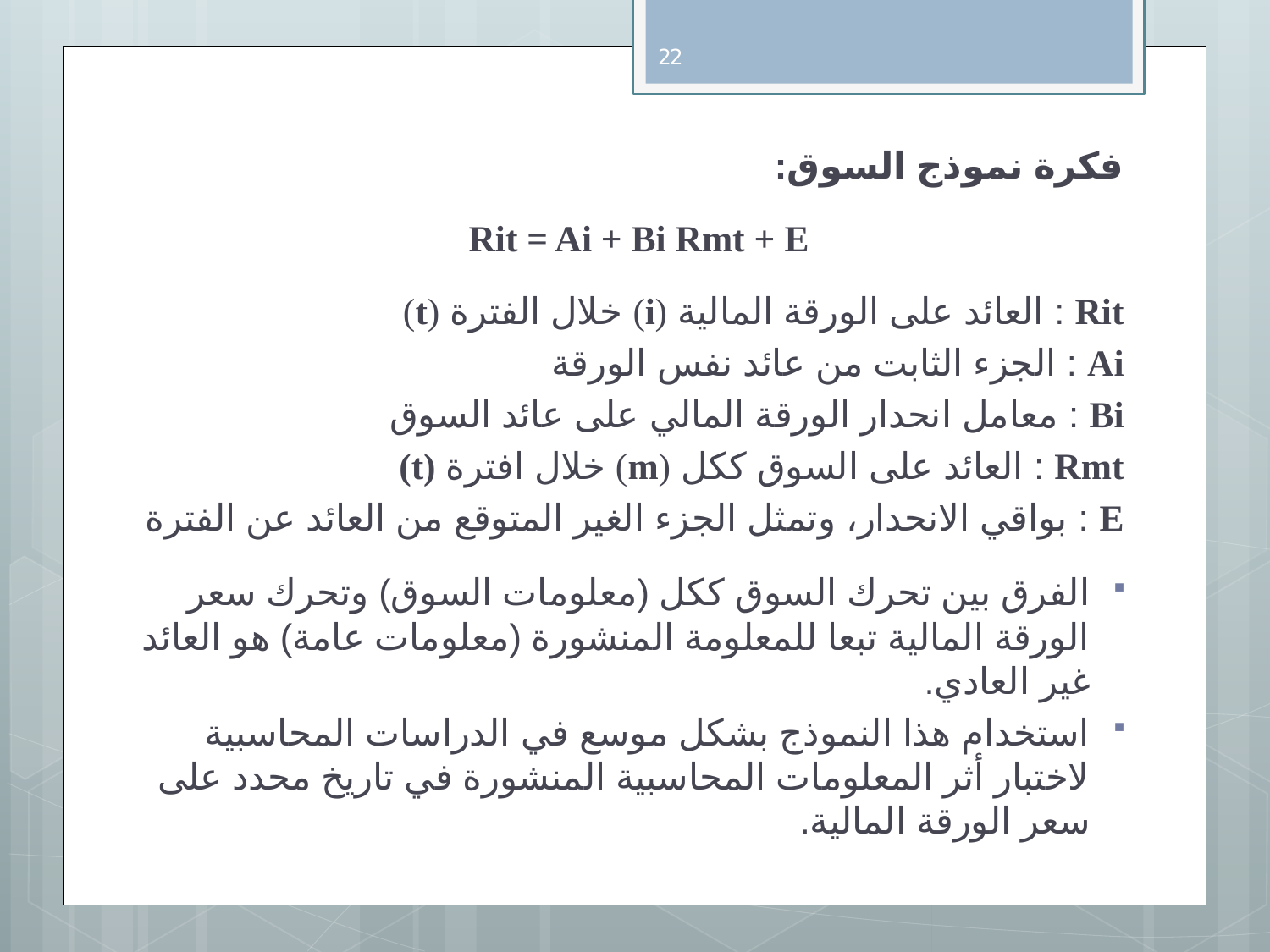

22
فكرة نموذج السوق:

Rit = Ai + Bi Rmt + E

Rit : العائد على الورقة المالية (i) خلال الفترة (t)
Ai : الجزء الثابت من عائد نفس الورقة
Bi : معامل انحدار الورقة المالي على عائد السوق
Rmt : العائد على السوق ككل (m) خلال افترة (t)
E : بواقي الانحدار، وتمثل الجزء الغير المتوقع من العائد عن الفترة

الفرق بين تحرك السوق ككل (معلومات السوق) وتحرك سعر الورقة المالية تبعا للمعلومة المنشورة (معلومات عامة) هو العائد غير العادي.
استخدام هذا النموذج بشكل موسع في الدراسات المحاسبية لاختبار أثر المعلومات المحاسبية المنشورة في تاريخ محدد على سعر الورقة المالية.